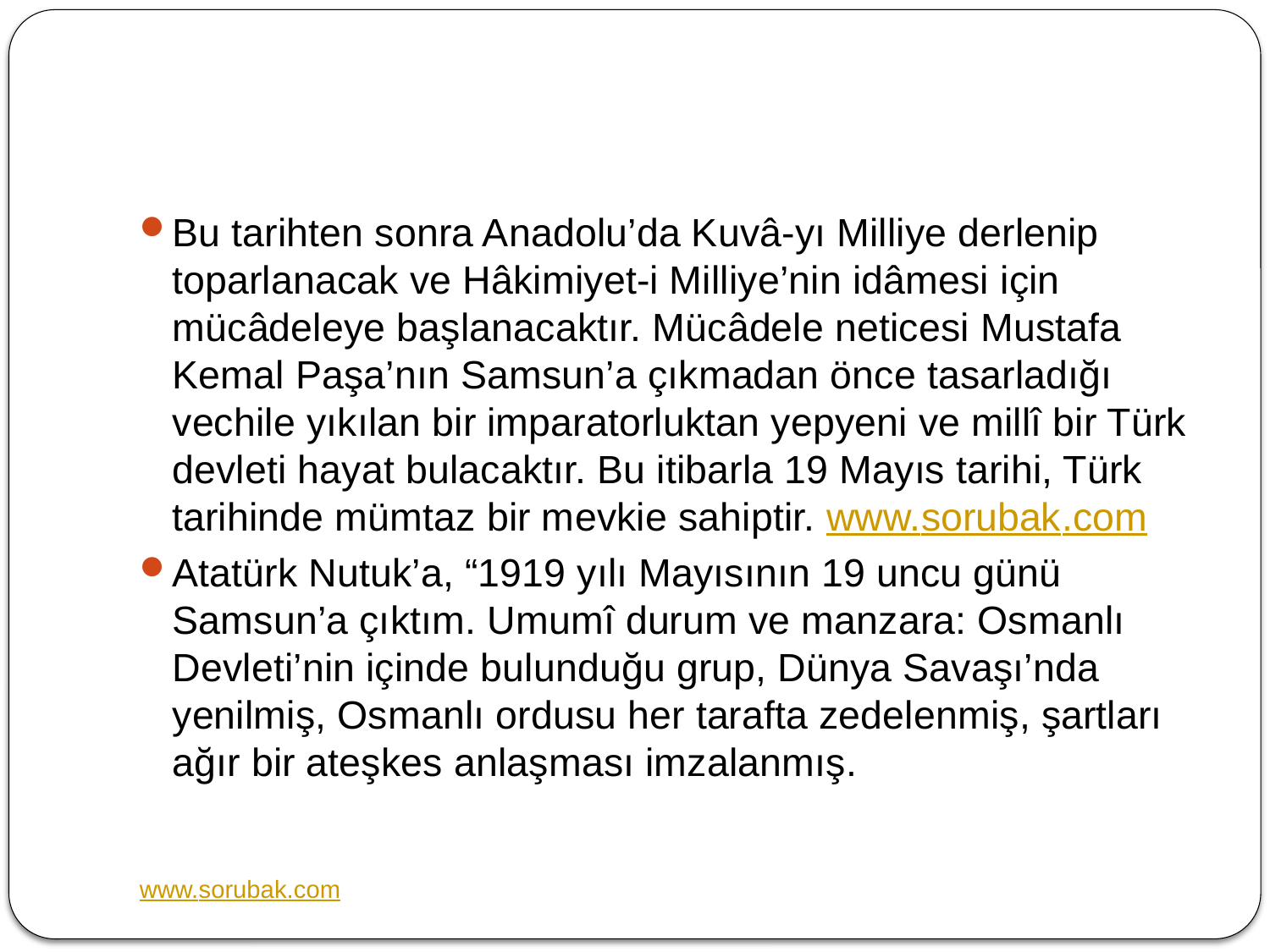

#
Bu tarihten sonra Anadolu’da Kuvâ-yı Milliye derlenip toparlanacak ve Hâkimiyet-i Milliye’nin idâmesi için mücâdeleye başlanacaktır. Mücâdele neticesi Mustafa Kemal Paşa’nın Samsun’a çıkmadan önce tasarladığı vechile yıkılan bir imparatorluktan yepyeni ve millî bir Türk devleti hayat bulacaktır. Bu itibarla 19 Mayıs tarihi, Türk tarihinde mümtaz bir mevkie sahiptir. www.sorubak.com
Atatürk Nutuk’a, “1919 yılı Mayısının 19 uncu günü Samsun’a çıktım. Umumî durum ve manzara: Osmanlı Devleti’nin içinde bulunduğu grup, Dünya Savaşı’nda yenilmiş, Osmanlı ordusu her tarafta zedelenmiş, şartları ağır bir ateşkes anlaşması imzalanmış.
www.sorubak.com